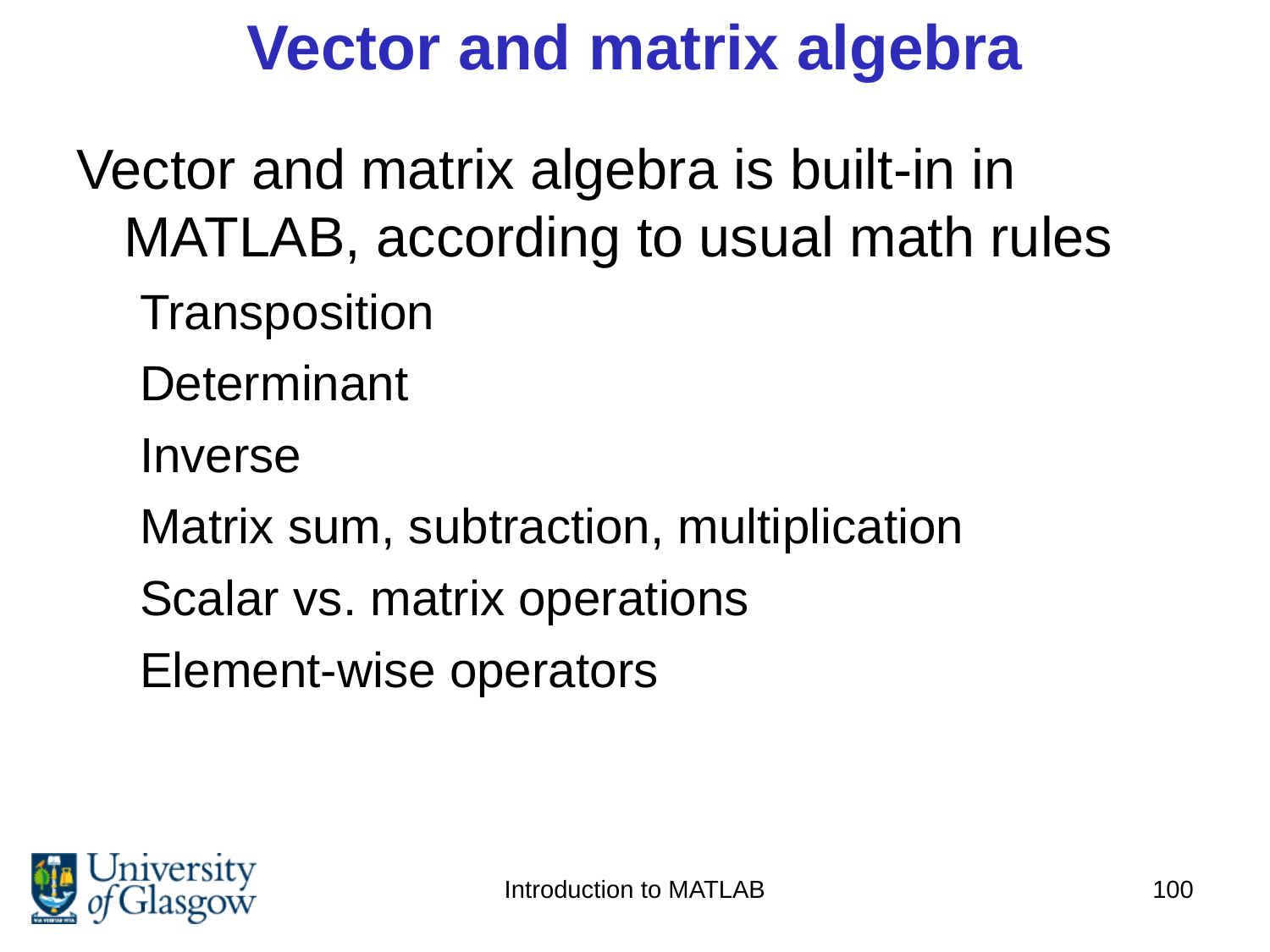

# Vector and matrix algebra
Vector and matrix algebra is built-in in MATLAB, according to usual math rules
Transposition
Determinant
Inverse
Matrix sum, subtraction, multiplication
Scalar vs. matrix operations
Element-wise operators
Introduction to MATLAB
100